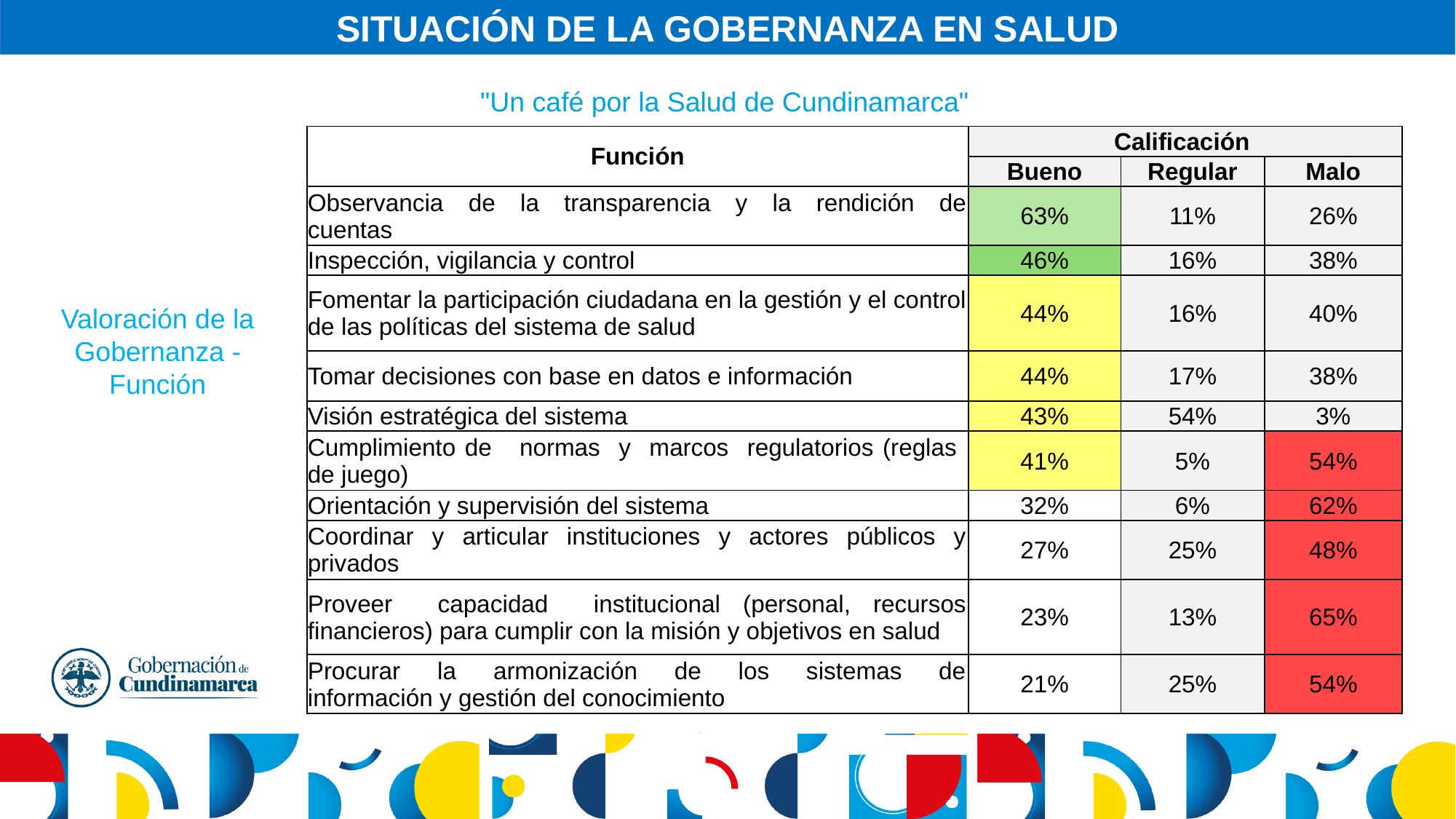

SITUACIÓN DE LA GOBERNANZA EN SALUD
"Un café por la Salud de Cundinamarca"
| Función | Calificación |  |  |
| --- | --- | --- | --- |
|  | Bueno | Regular | Malo |
| Observancia de la transparencia y la rendición de cuentas | 63% | 11% | 26% |
| Inspección, vigilancia y control | 46% | 16% | 38% |
| Fomentar la participación ciudadana en la gestión y el control de las políticas del sistema de salud | 44% | 16% | 40% |
| Tomar decisiones con base en datos e información | 44% | 17% | 38% |
| Visión estratégica del sistema | 43% | 54% | 3% |
| Cumplimiento de normas y marcos regulatorios (reglas de juego) | 41% | 5% | 54% |
| Orientación y supervisión del sistema | 32% | 6% | 62% |
| Coordinar y articular instituciones y actores públicos y privados | 27% | 25% | 48% |
| Proveer capacidad institucional (personal, recursos financieros) para cumplir con la misión y objetivos en salud | 23% | 13% | 65% |
| Procurar la armonización de los sistemas de información y gestión del conocimiento | 21% | 25% | 54% |
Valoración de la Gobernanza - Función